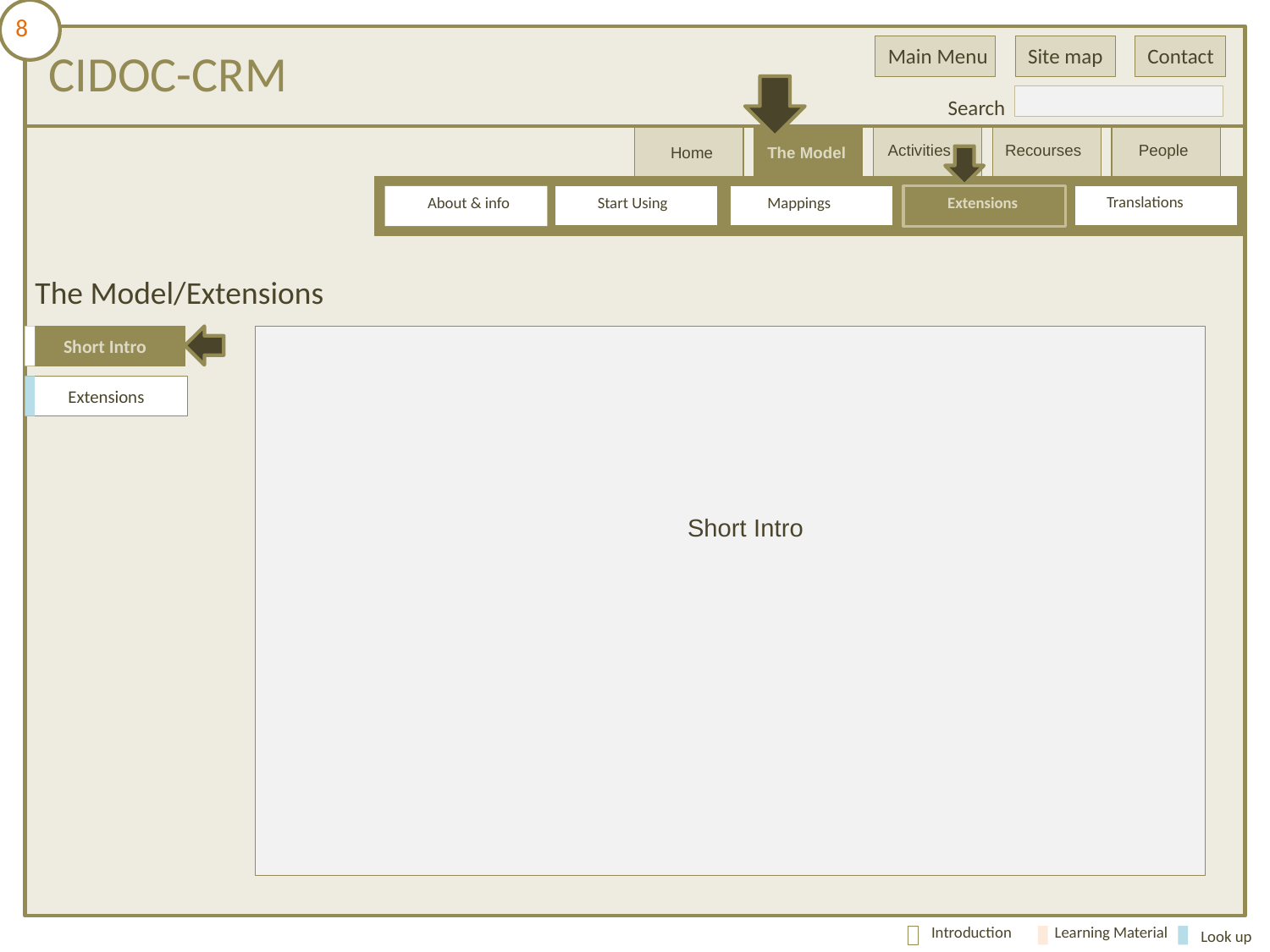

8

CIDOC-CRM

Main Menu

Site map

Contact

Search

Activities
Recourses
People
The Model
Home

Translations

About & info

Start Using
Mappings

Extensions

The Model/Extensions
Short Intro

Extensions

Short Intro
Introduction
Learning Material
Look up